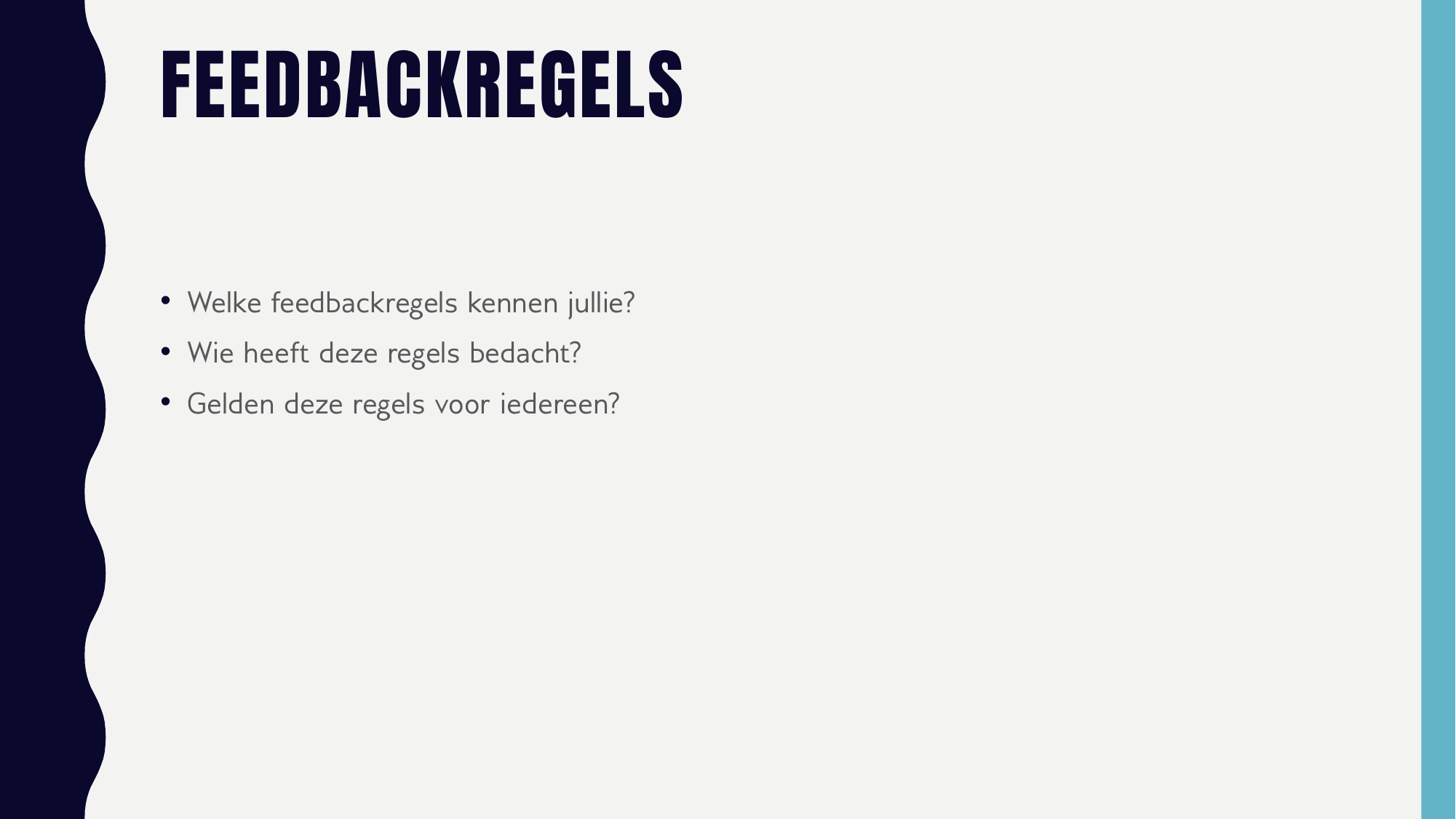

# Feedbackregels
Welke feedbackregels kennen jullie?
Wie heeft deze regels bedacht?
Gelden deze regels voor iedereen?